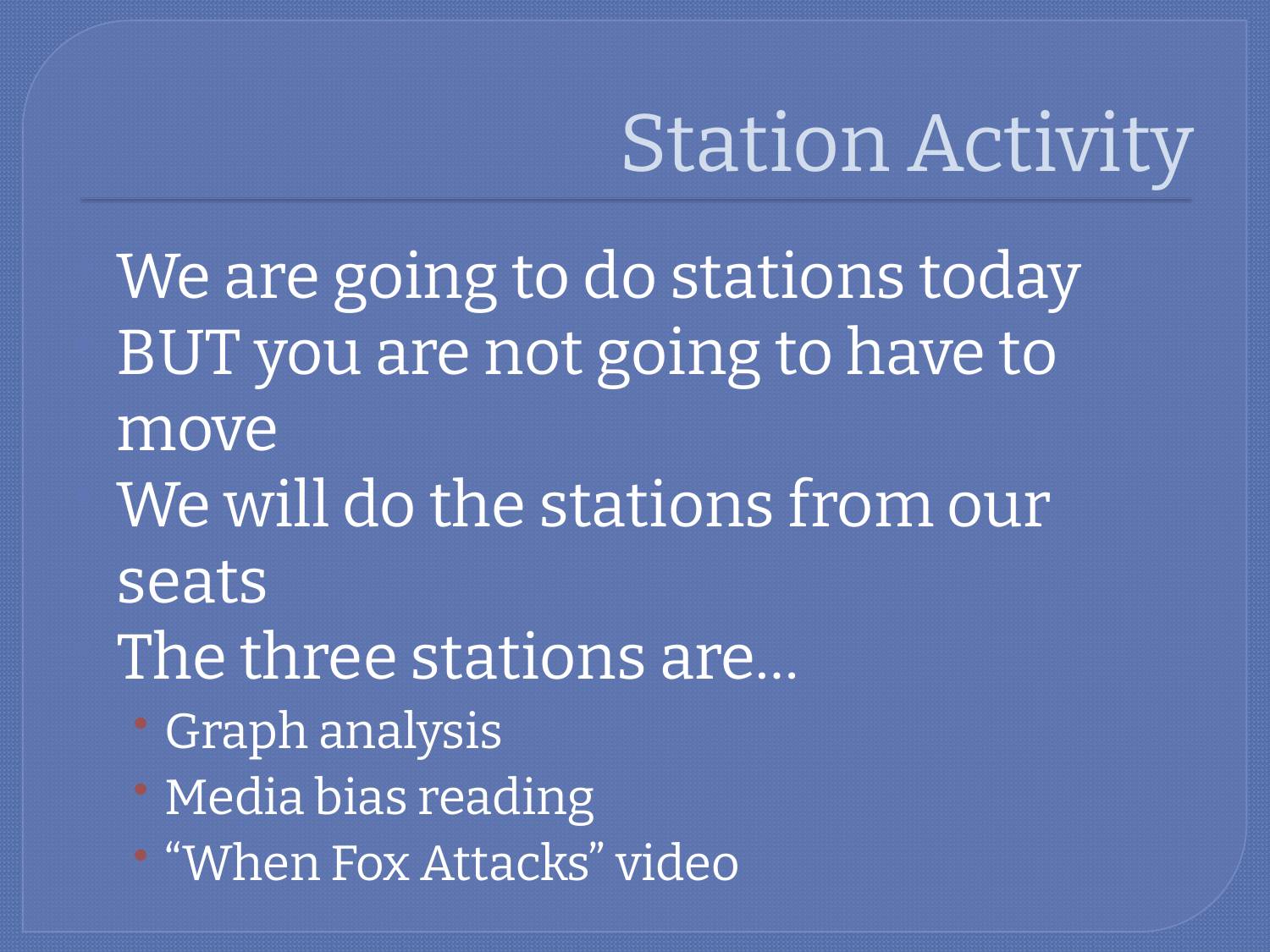

# Station Activity
We are going to do stations today
BUT you are not going to have to move
We will do the stations from our seats
The three stations are…
Graph analysis
Media bias reading
“When Fox Attacks” video